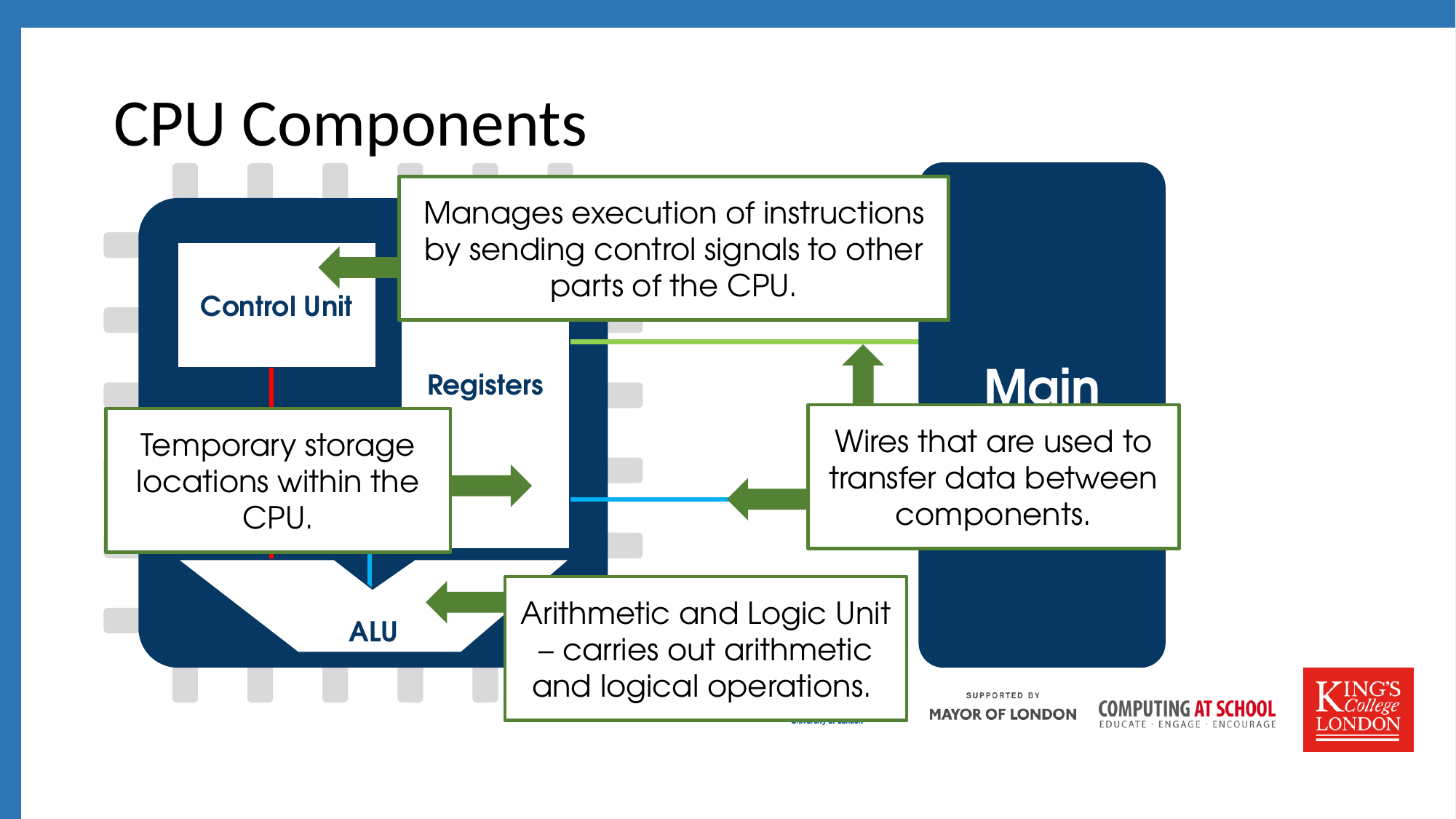

# CPU Components

Main Memory
Manages execution of instructions by sending control signals to other parts of the CPU.

Registers
Control Unit

Wires that are used to transfer data between components.

Temporary storage locations within the CPU.

ALU

Arithmetic and Logic Unit – carries out arithmetic and logical operations.